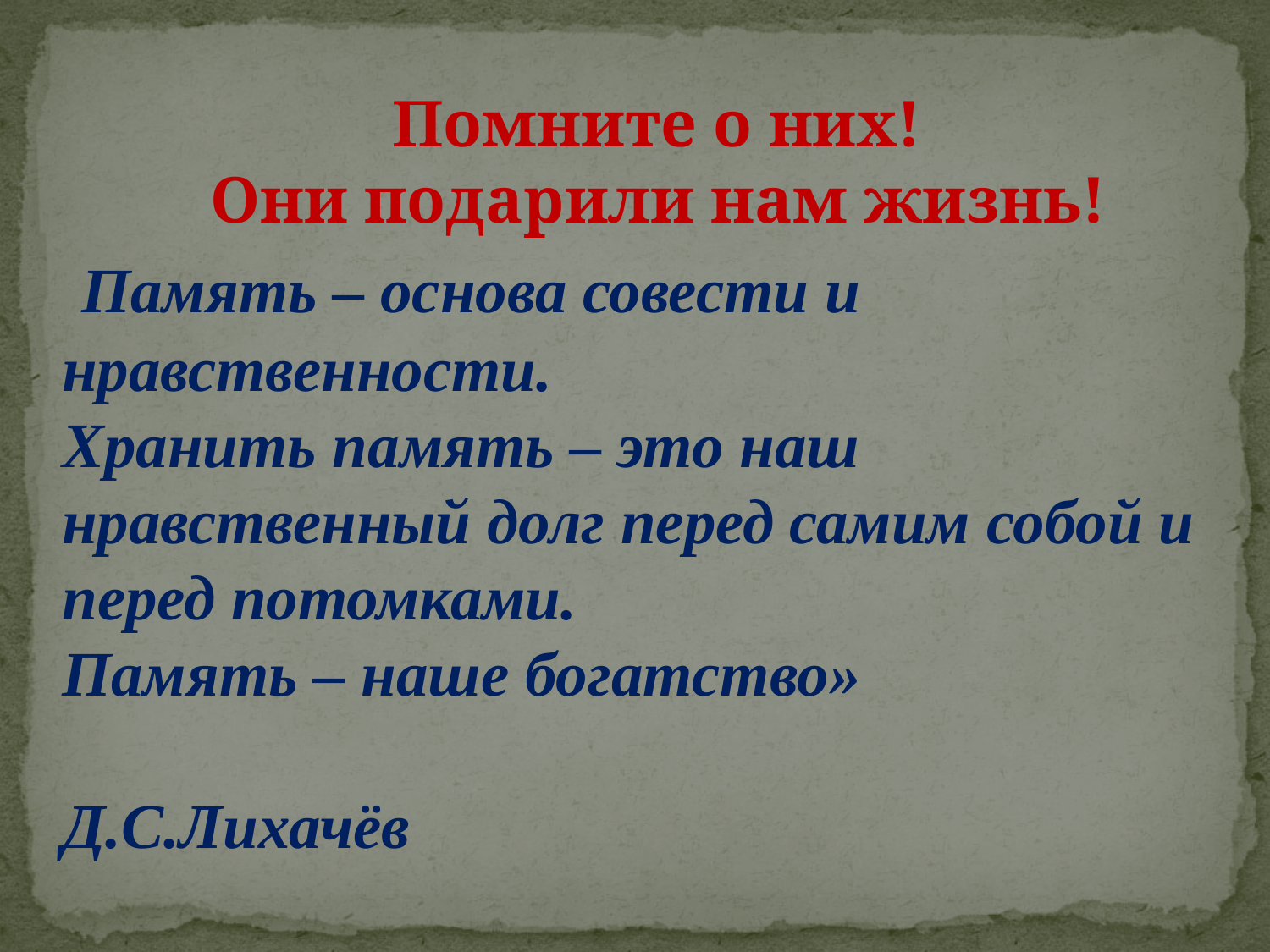

Помните о них!
         Они подарили нам жизнь!
 Память – основа совести и нравственности.
Хранить память – это наш нравственный долг перед самим собой и перед потомками.
Память – наше богатство»
                                                        Д.С.Лихачёв